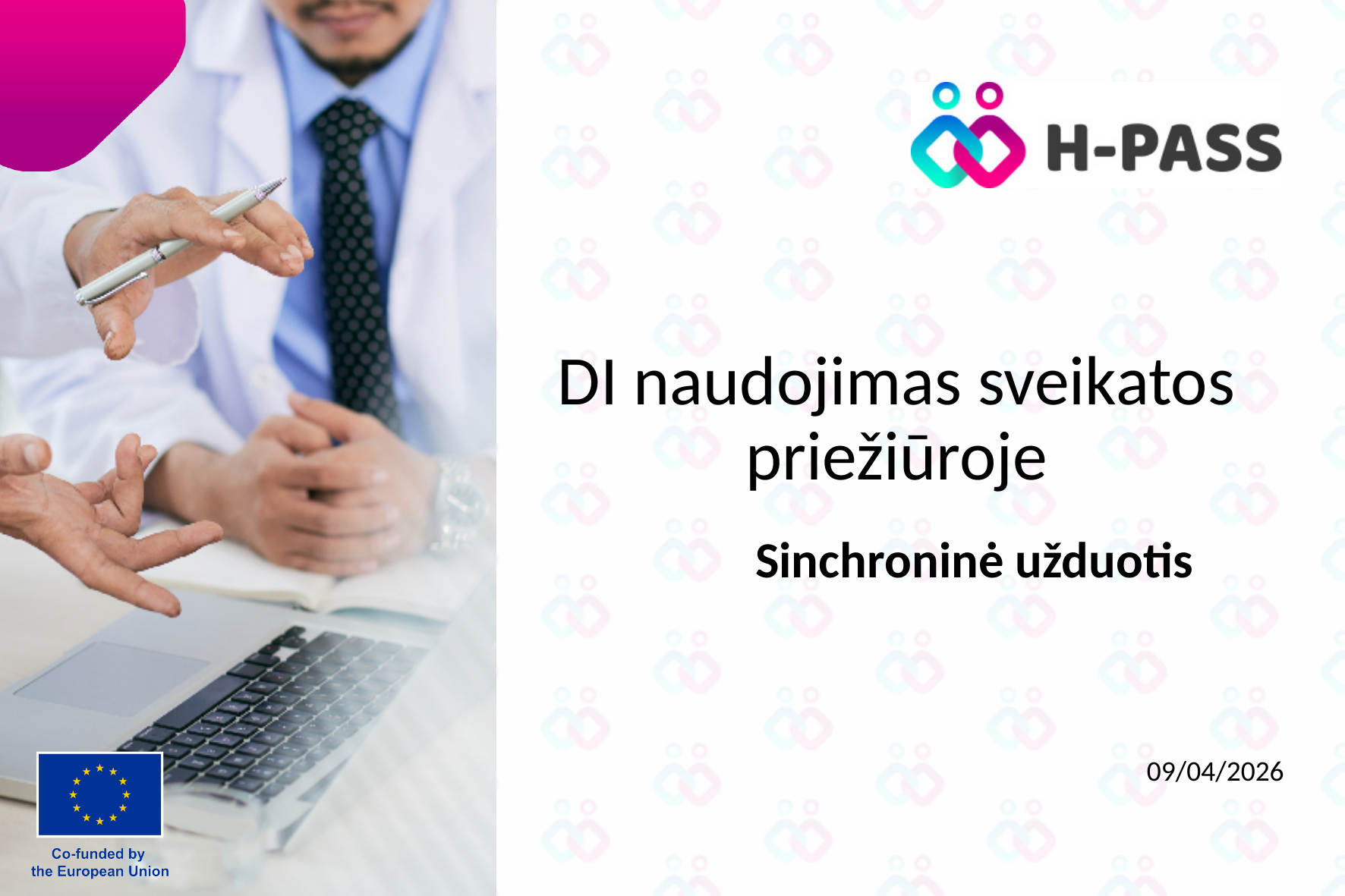

# DI naudojimas sveikatos priežiūroje
Sinchroninė užduotis
09/04/2026